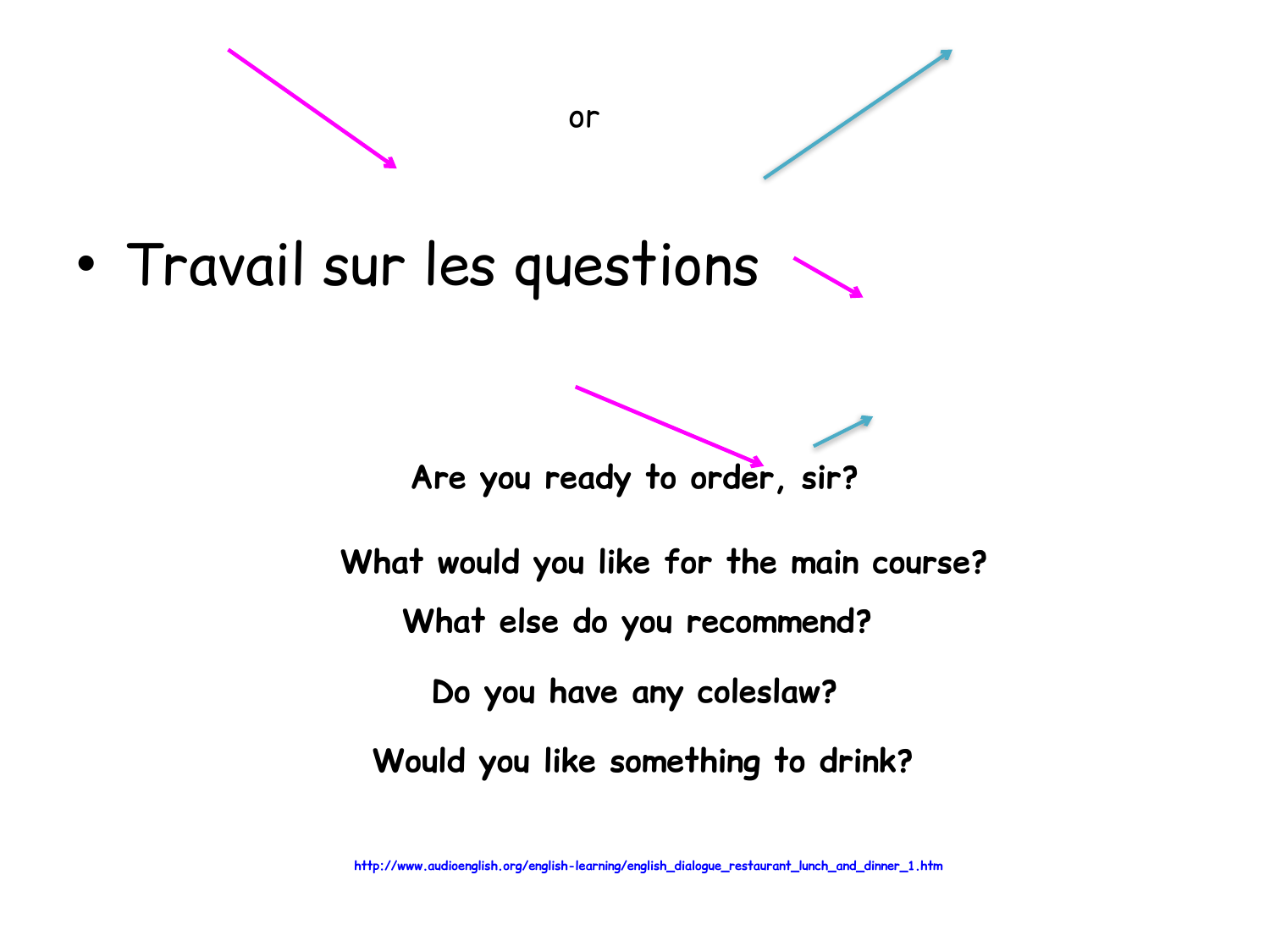

or
Travail sur les questions
Are you ready to order, sir?
What would you like for the main course?
What else do you recommend?
Do you have any coleslaw?
Would you like something to drink?
http://www.audioenglish.org/english-learning/english_dialogue_restaurant_lunch_and_dinner_1.htm